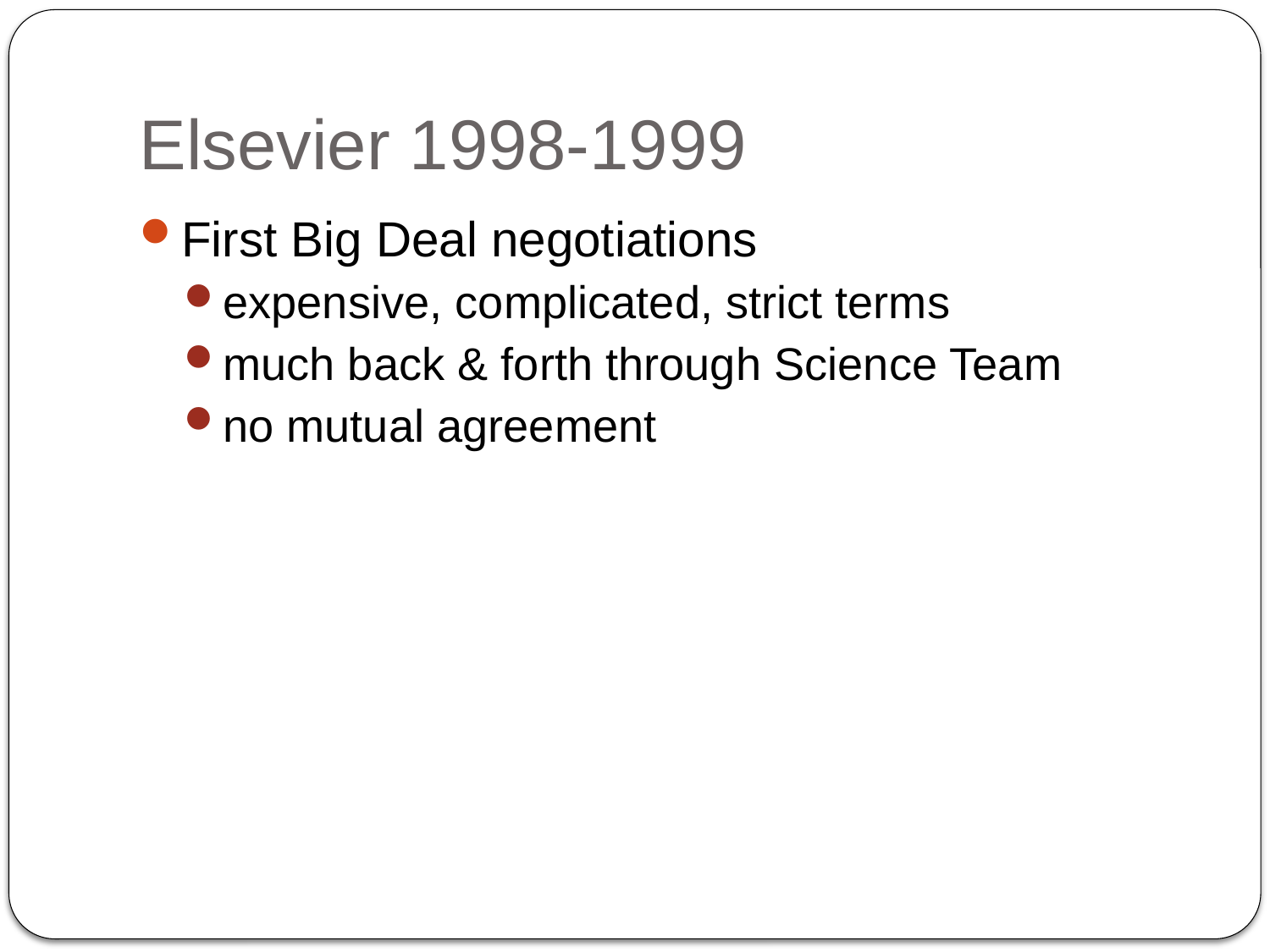

# Elsevier 1998-1999
First Big Deal negotiations
expensive, complicated, strict terms
much back & forth through Science Team
no mutual agreement